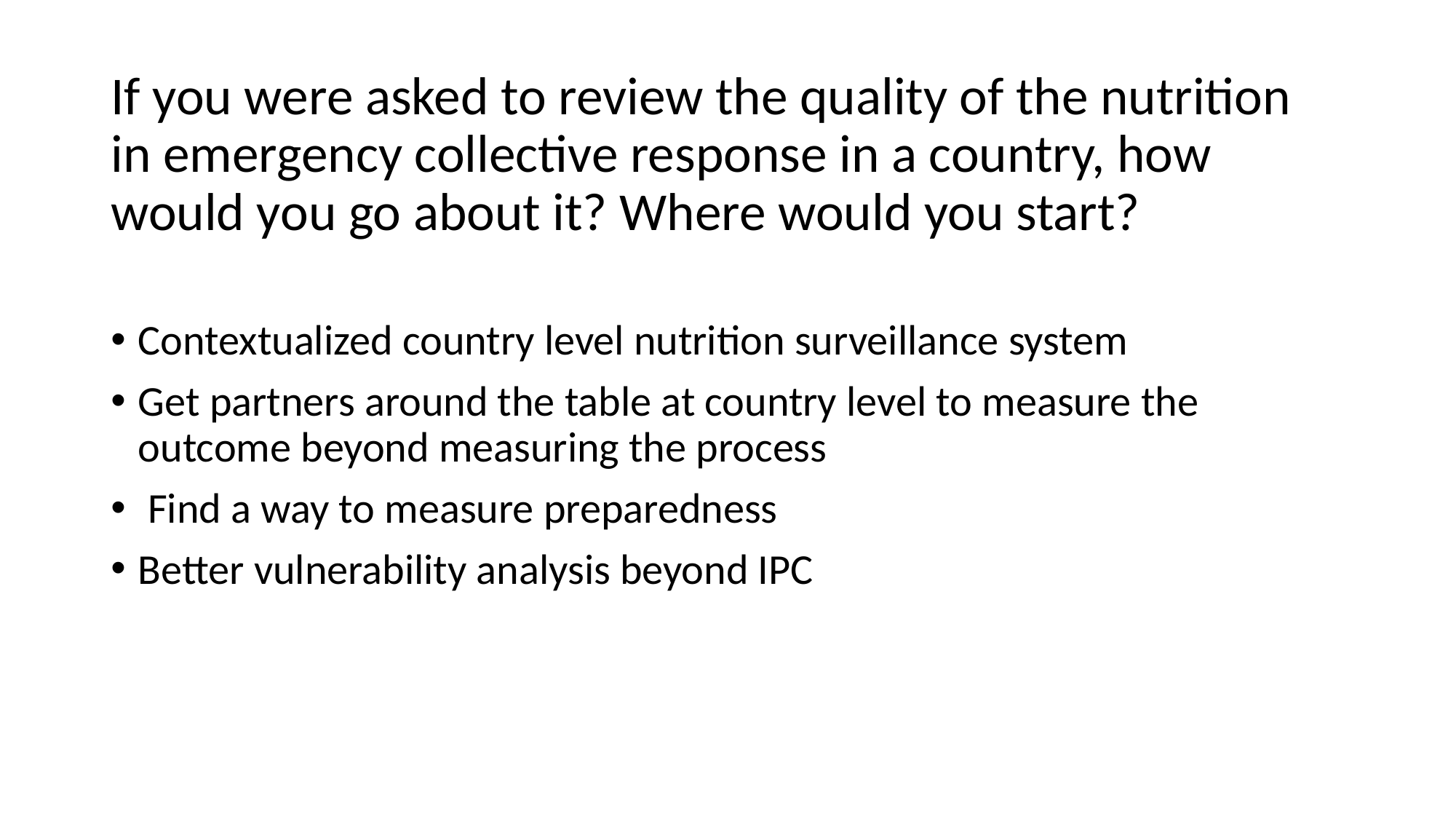

# If you were asked to review the quality of the nutrition in emergency collective response in a country, how would you go about it? Where would you start?
Contextualized country level nutrition surveillance system
Get partners around the table at country level to measure the outcome beyond measuring the process
 Find a way to measure preparedness
Better vulnerability analysis beyond IPC